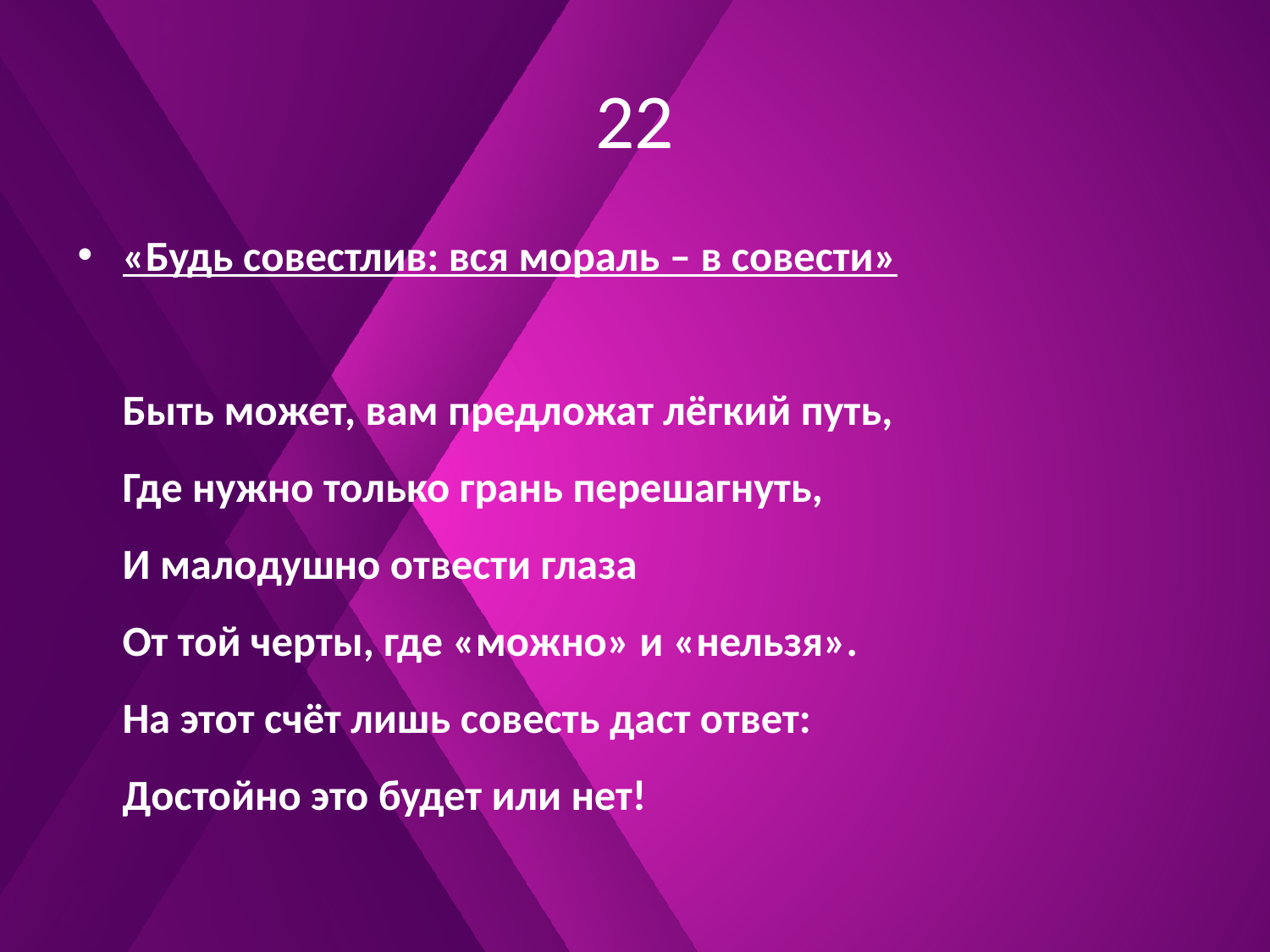

# 22
«Будь совестлив: вся мораль – в совести»
Быть может, вам предложат лёгкий путь,
Где нужно только грань перешагнуть,
И малодушно отвести глаза
От той черты, где «можно» и «нельзя».
На этот счёт лишь совесть даст ответ:
Достойно это будет или нет!